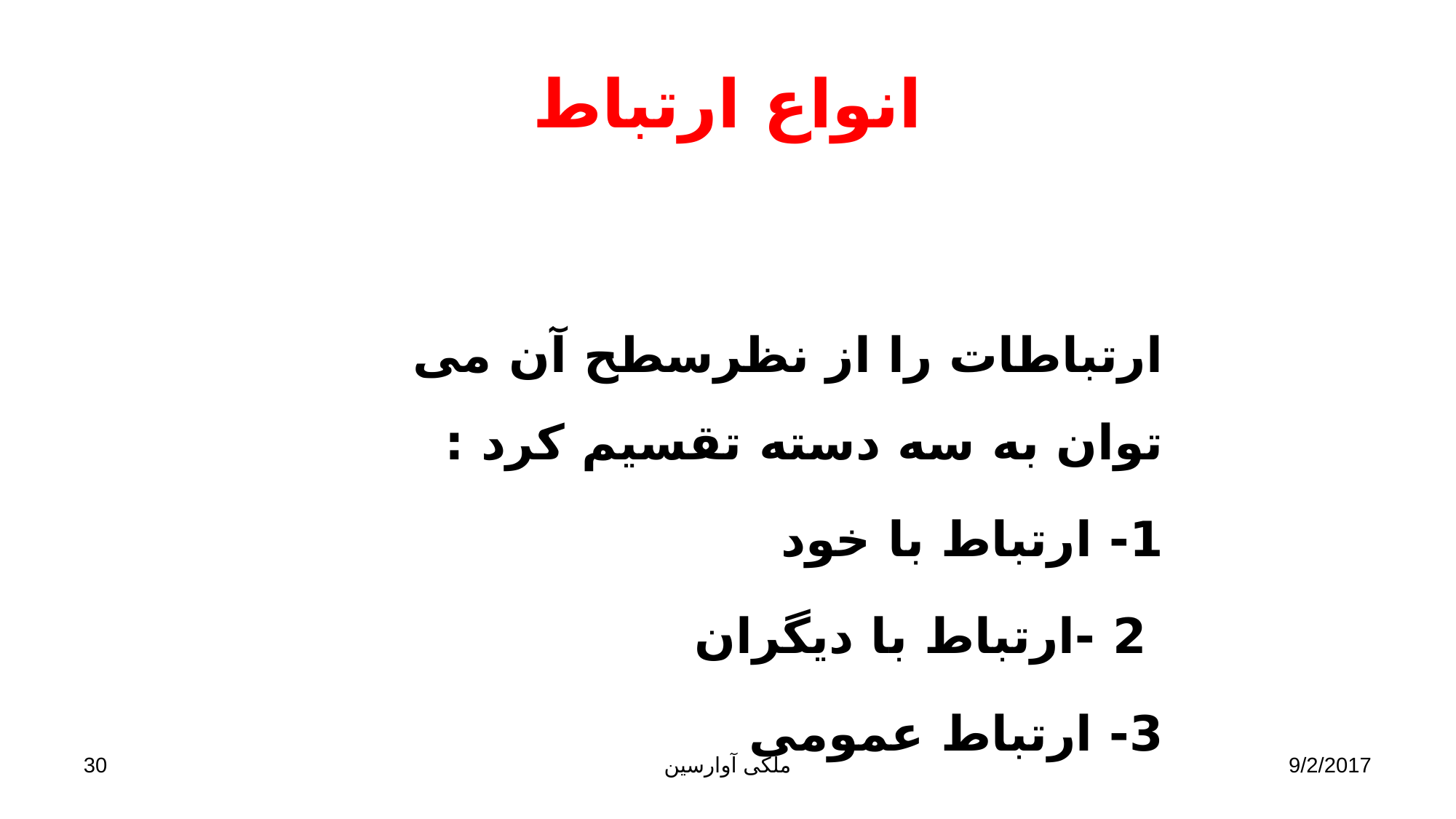

# انواع ارتباط
ارتباطات را از نظرسطح آن می توان به سه دسته تقسیم کرد :
1- ارتباط با خود
 2 -ارتباط با دیگران
3- ارتباط عمومی
30
ملکی آوارسین
9/2/2017